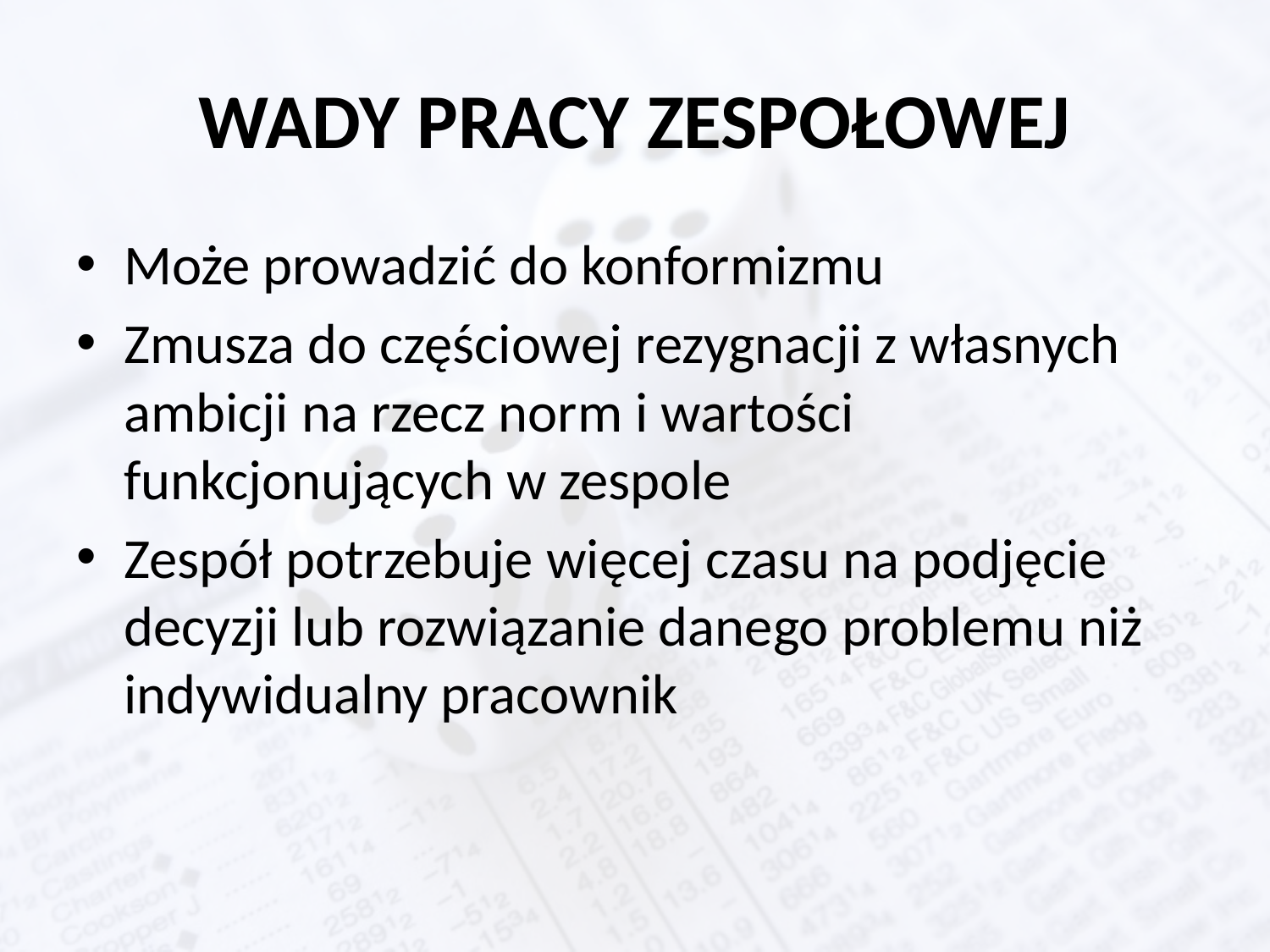

# WADY PRACY ZESPOŁOWEJ
Może prowadzić do konformizmu
Zmusza do częściowej rezygnacji z własnych ambicji na rzecz norm i wartości funkcjonujących w zespole
Zespół potrzebuje więcej czasu na podjęcie decyzji lub rozwiązanie danego problemu niż indywidualny pracownik